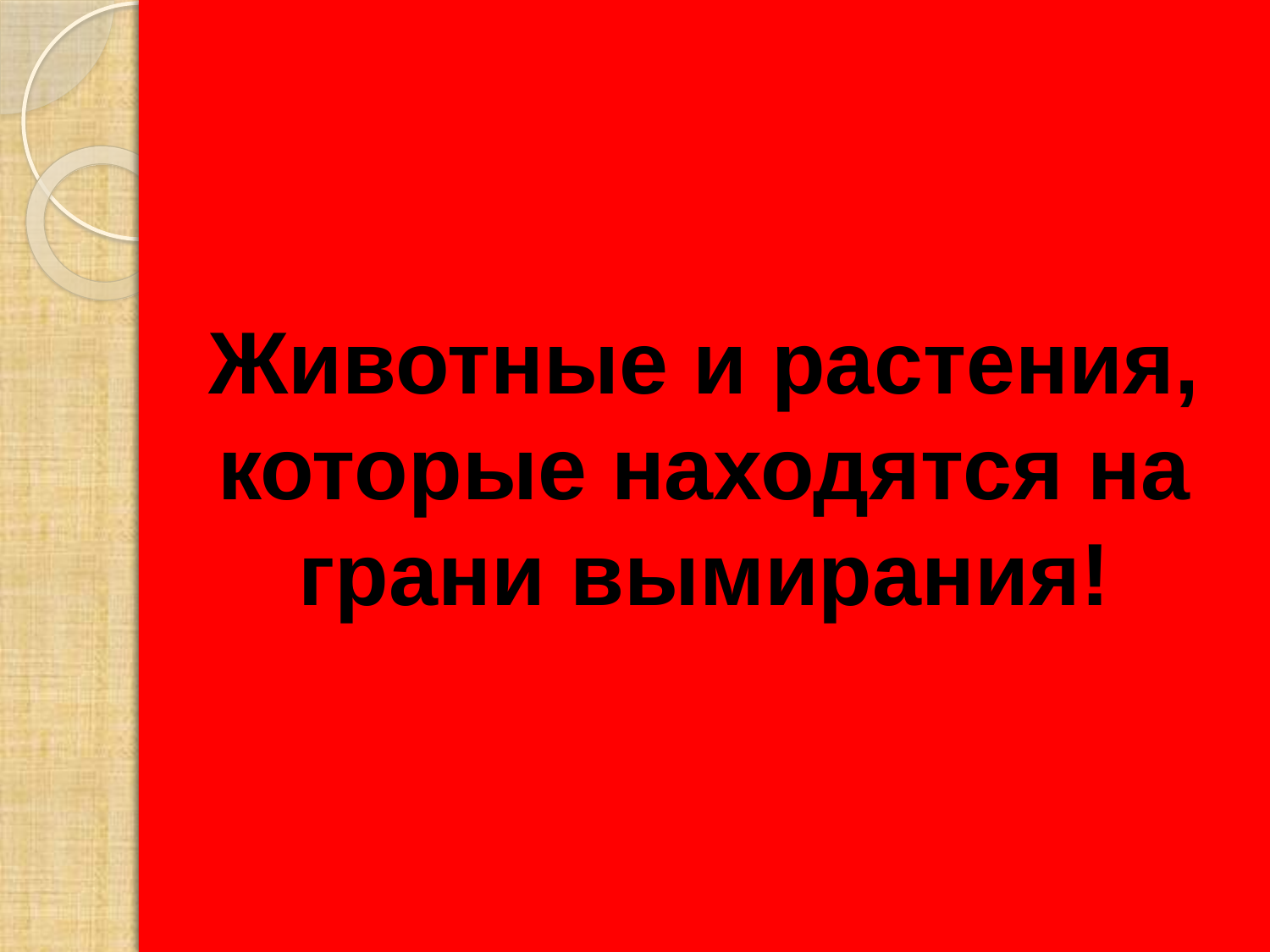

Животные и растения, которые находятся на грани вымирания!